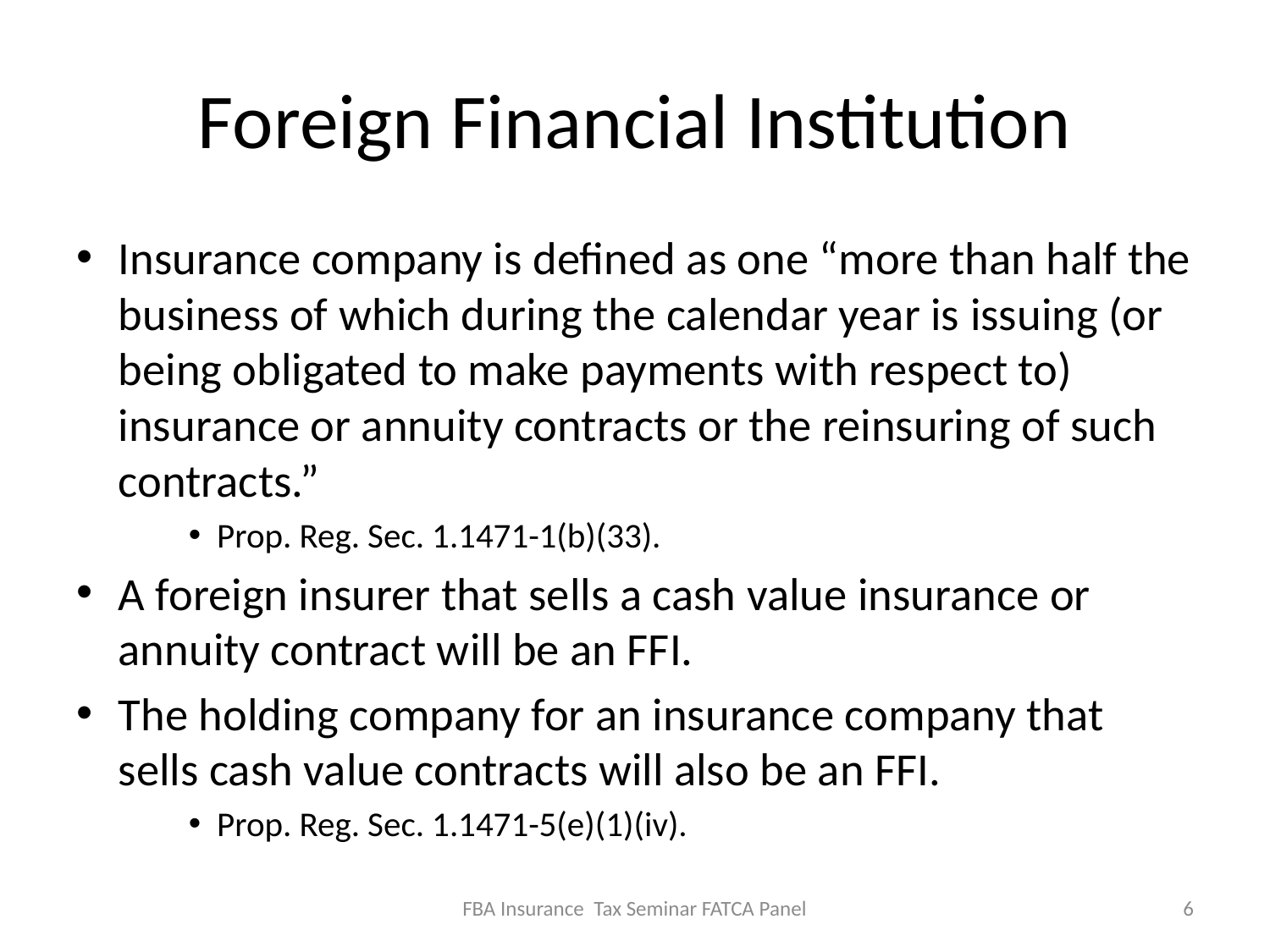

# Foreign Financial Institution
Insurance company is defined as one “more than half the business of which during the calendar year is issuing (or being obligated to make payments with respect to) insurance or annuity contracts or the reinsuring of such contracts.”
Prop. Reg. Sec. 1.1471-1(b)(33).
A foreign insurer that sells a cash value insurance or annuity contract will be an FFI.
The holding company for an insurance company that sells cash value contracts will also be an FFI.
Prop. Reg. Sec. 1.1471-5(e)(1)(iv).

FBA Insurance  Tax Seminar FATCA Panel
6